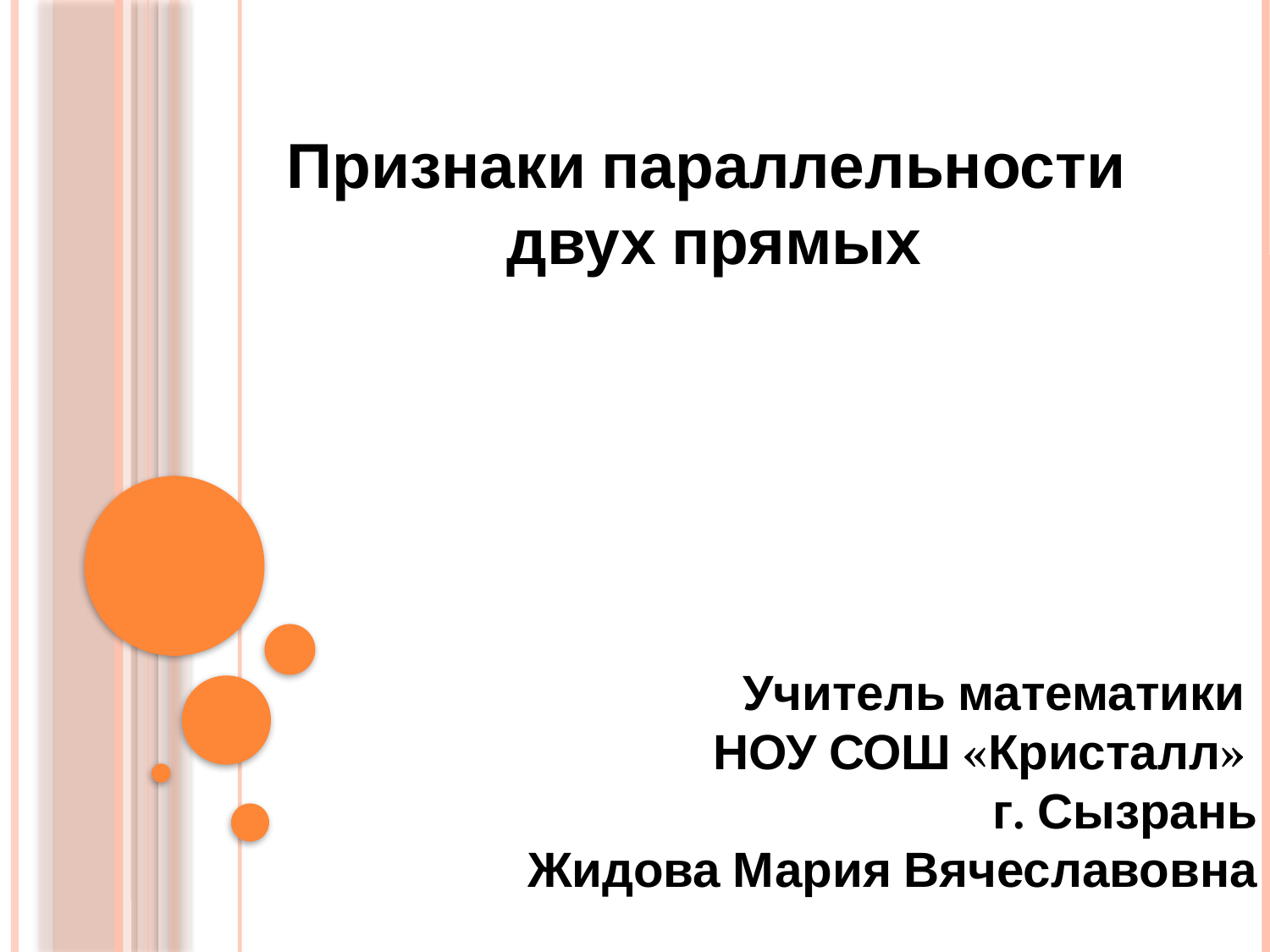

Признаки параллельности
двух прямых
Учитель математики
НОУ СОШ «Кристалл»
г. Сызрань
Жидова Мария Вячеславовна